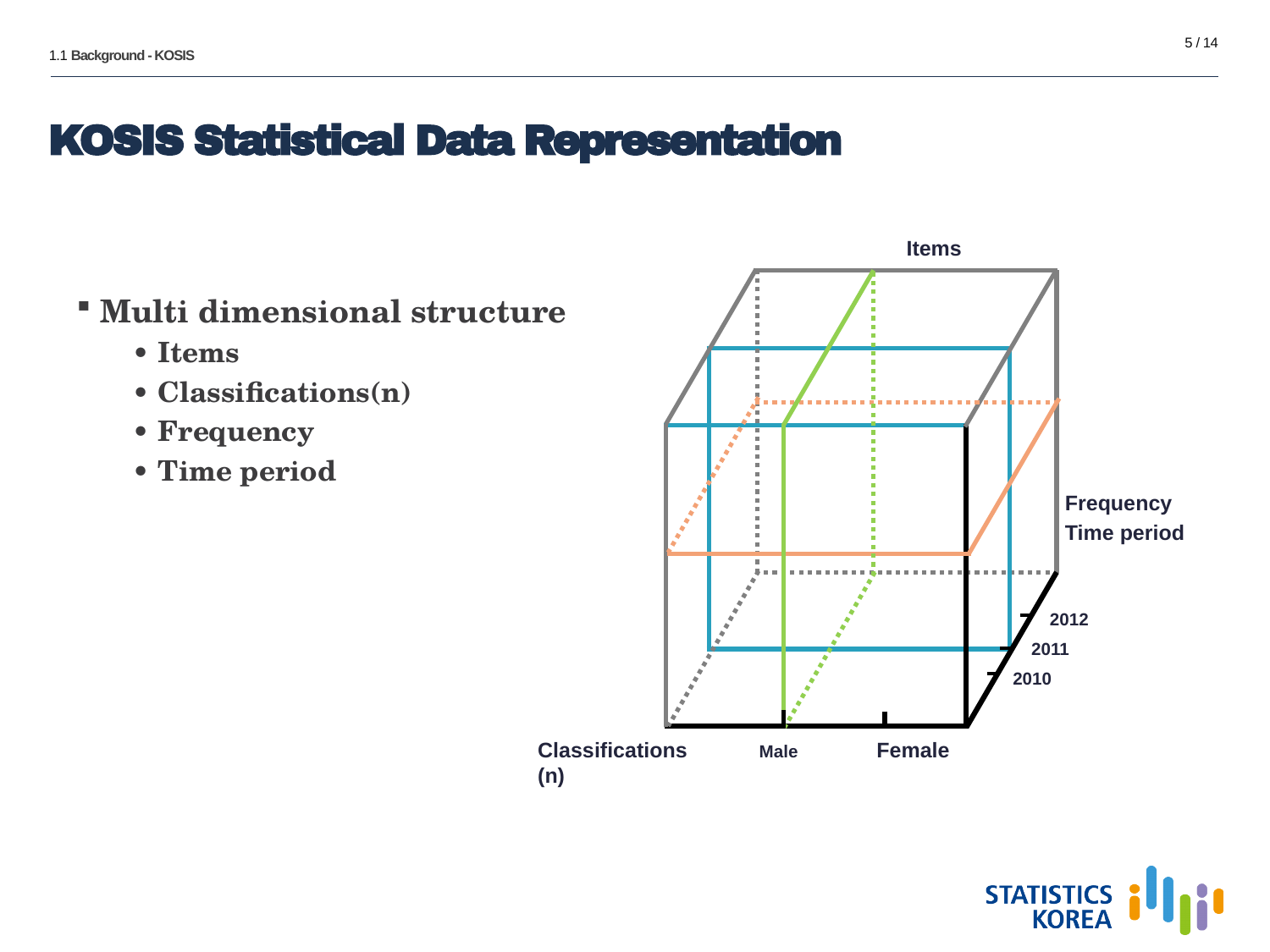

1.1 Background - KOSIS
5 / 14
# KOSIS Statistical Data Representation
Items
2012
2011
2010
Classifications (n)
Female
Male
 Multi dimensional structure
       • Items
       • Classifications(n)
       • Frequency
       • Time period

Frequency
Time period